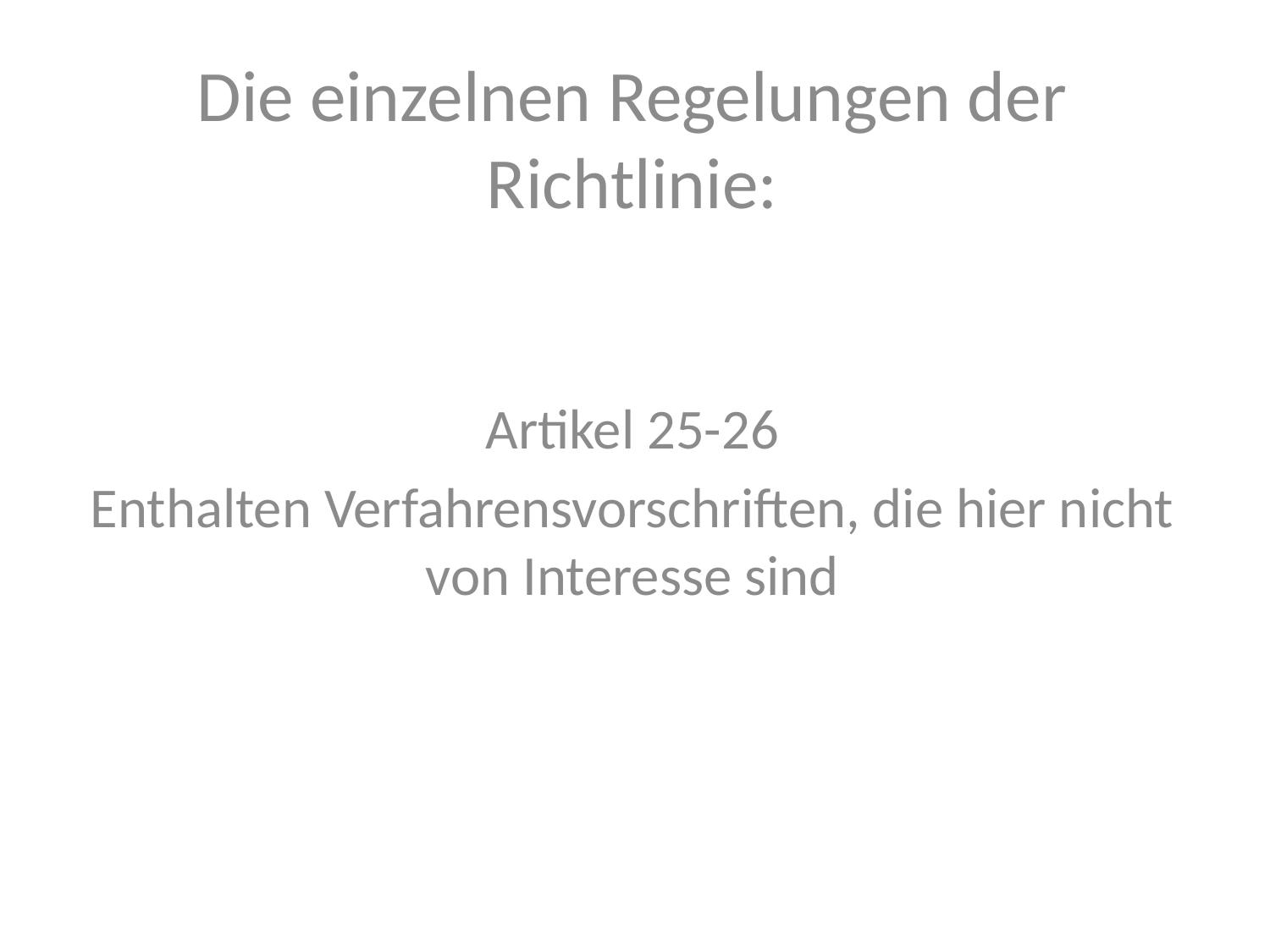

Die einzelnen Regelungen der Richtlinie:

Artikel 25-26
Enthalten Verfahrensvorschriften, die hier nicht von Interesse sind